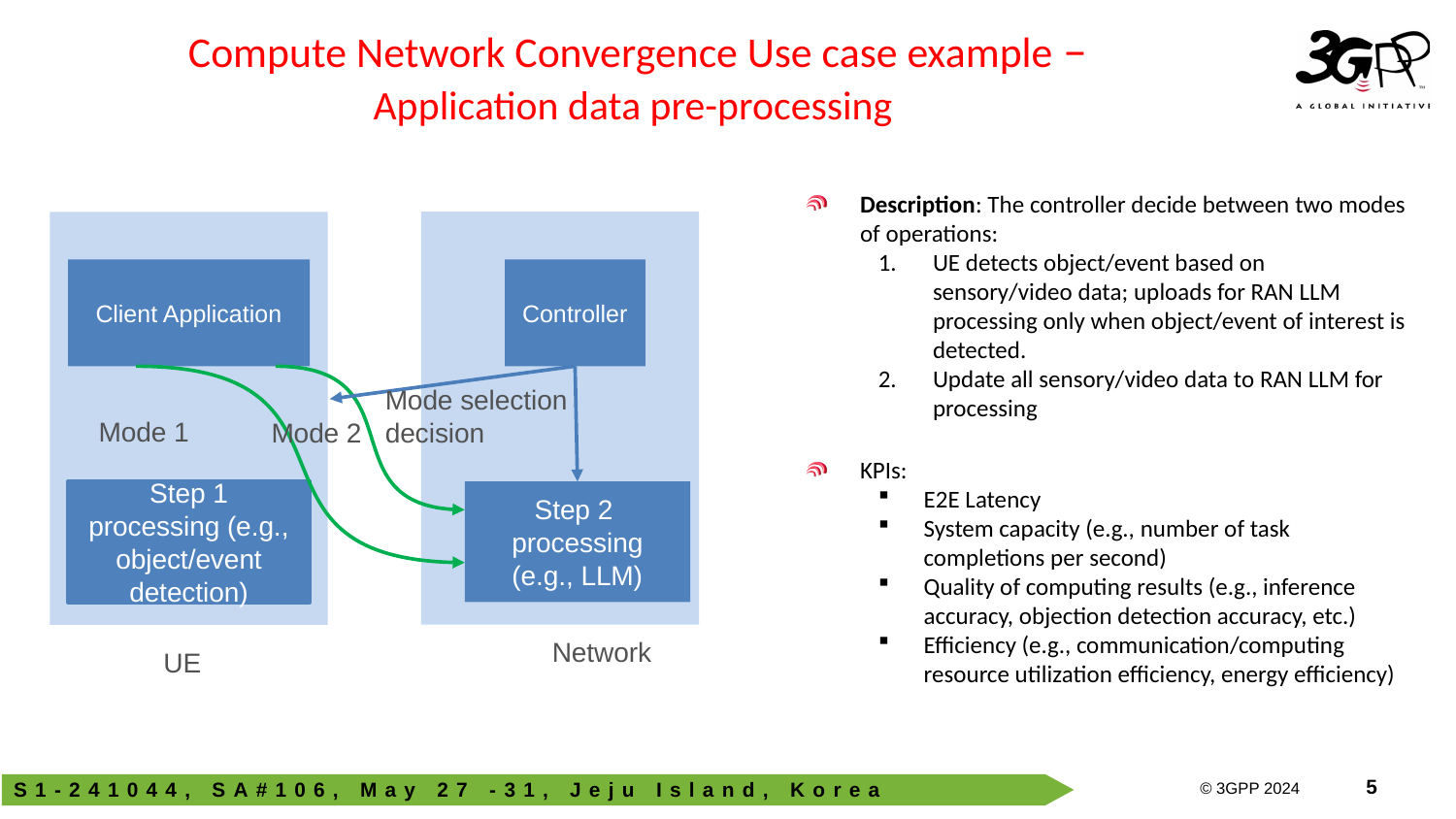

# Compute Network Convergence Use case example – Application data pre-processing
Description: The controller decide between two modes of operations:
UE detects object/event based on sensory/video data; uploads for RAN LLM processing only when object/event of interest is detected.
Update all sensory/video data to RAN LLM for processing

KPIs:
E2E Latency
System capacity (e.g., number of task completions per second)
Quality of computing results (e.g., inference accuracy, objection detection accuracy, etc.)
Efficiency (e.g., communication/computing resource utilization efficiency, energy efficiency)

Client Application
Controller
Mode selection decision
Mode 1
Mode 2
Step 2  processing (e.g., LLM)
Step 1 processing (e.g., object/event detection)
Network
UE